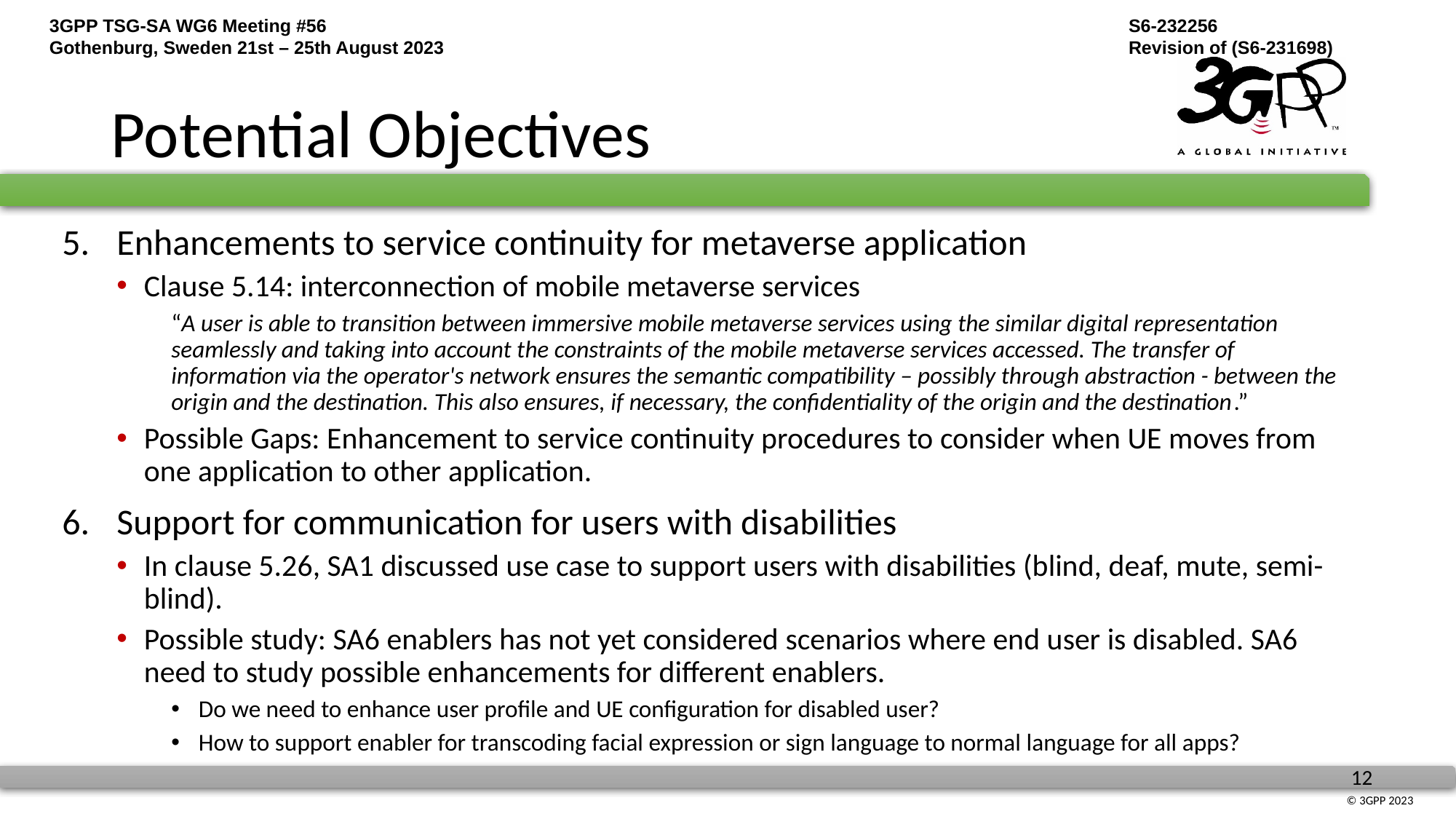

# Potential Objectives
Enhancements to service continuity for metaverse application
Clause 5.14: interconnection of mobile metaverse services
“A user is able to transition between immersive mobile metaverse services using the similar digital representation seamlessly and taking into account the constraints of the mobile metaverse services accessed. The transfer of information via the operator's network ensures the semantic compatibility – possibly through abstraction - between the origin and the destination. This also ensures, if necessary, the confidentiality of the origin and the destination.”
Possible Gaps: Enhancement to service continuity procedures to consider when UE moves from one application to other application.
Support for communication for users with disabilities
In clause 5.26, SA1 discussed use case to support users with disabilities (blind, deaf, mute, semi-blind).
Possible study: SA6 enablers has not yet considered scenarios where end user is disabled. SA6 need to study possible enhancements for different enablers.
Do we need to enhance user profile and UE configuration for disabled user?
How to support enabler for transcoding facial expression or sign language to normal language for all apps?